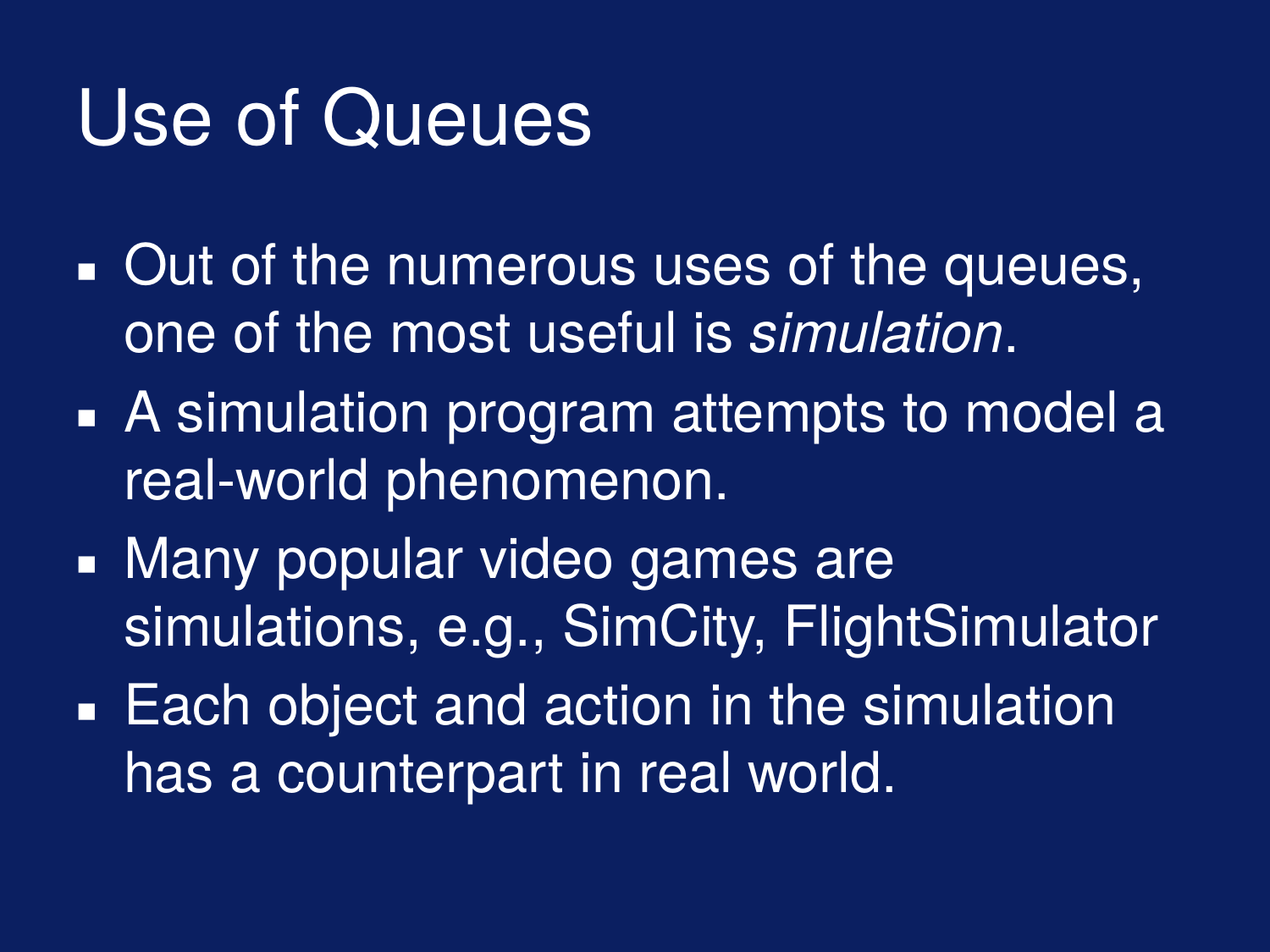

# Use of Queues
Out of the numerous uses of the queues, one of the most useful is simulation.
A simulation program attempts to model a real-world phenomenon.
Many popular video games are simulations, e.g., SimCity, FlightSimulator
Each object and action in the simulation has a counterpart in real world.